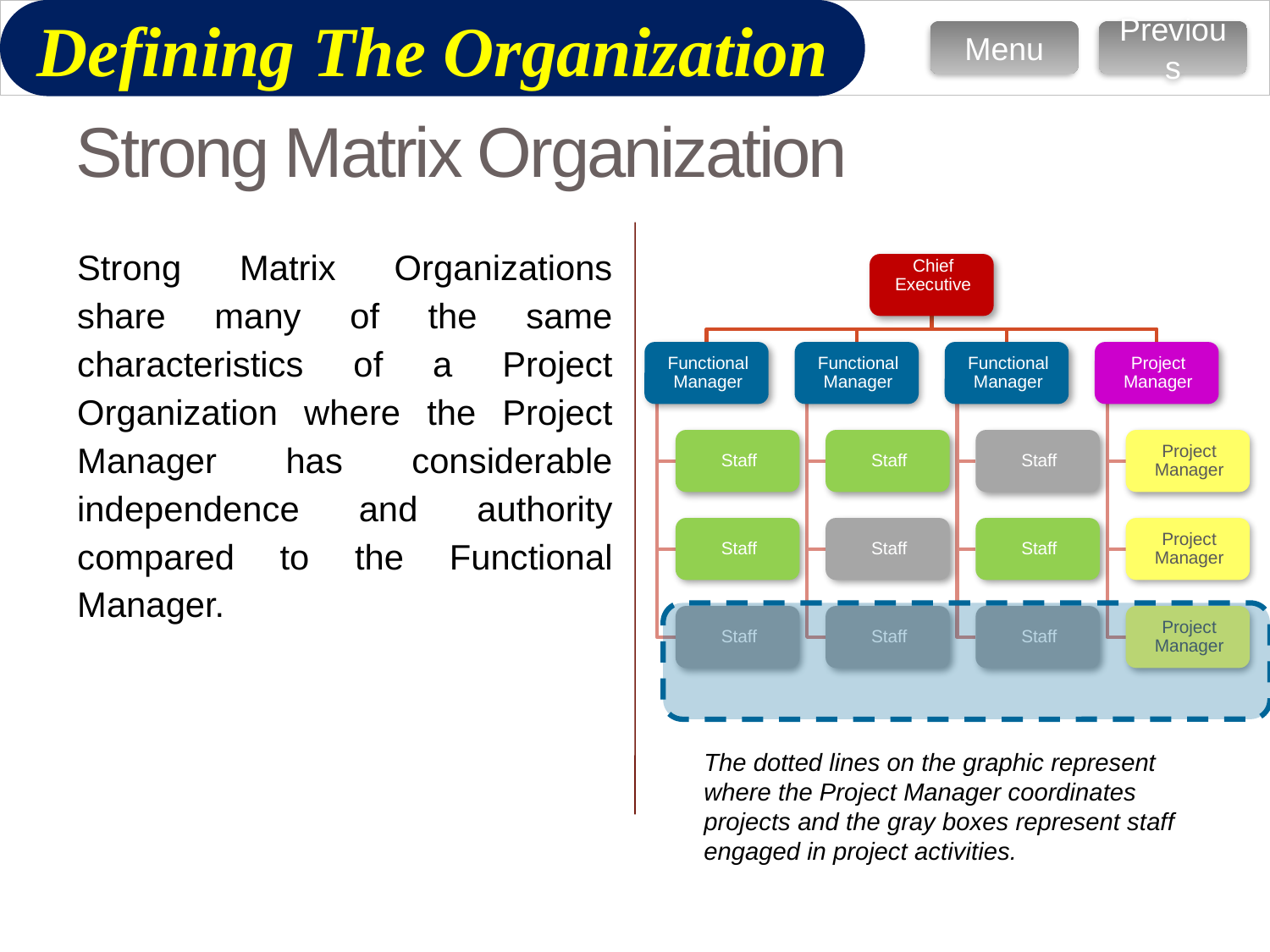

Defining The Organization

Menu
Previous
# Strong Matrix Organization
Chief Executive
Functional Manager
Staff
Staff
Staff
Functional Manager
Staff
Staff
Staff
Functional Manager
Staff
Staff
Staff
Project Manager
Project Manager
Project Manager
Project Manager
Strong Matrix Organizations share many of the same characteristics of a Project Organization where the Project Manager has considerable independence and authority compared to the Functional Manager.

The dotted lines on the graphic represent where the Project Manager coordinates projects and the gray boxes represent staff engaged in project activities.